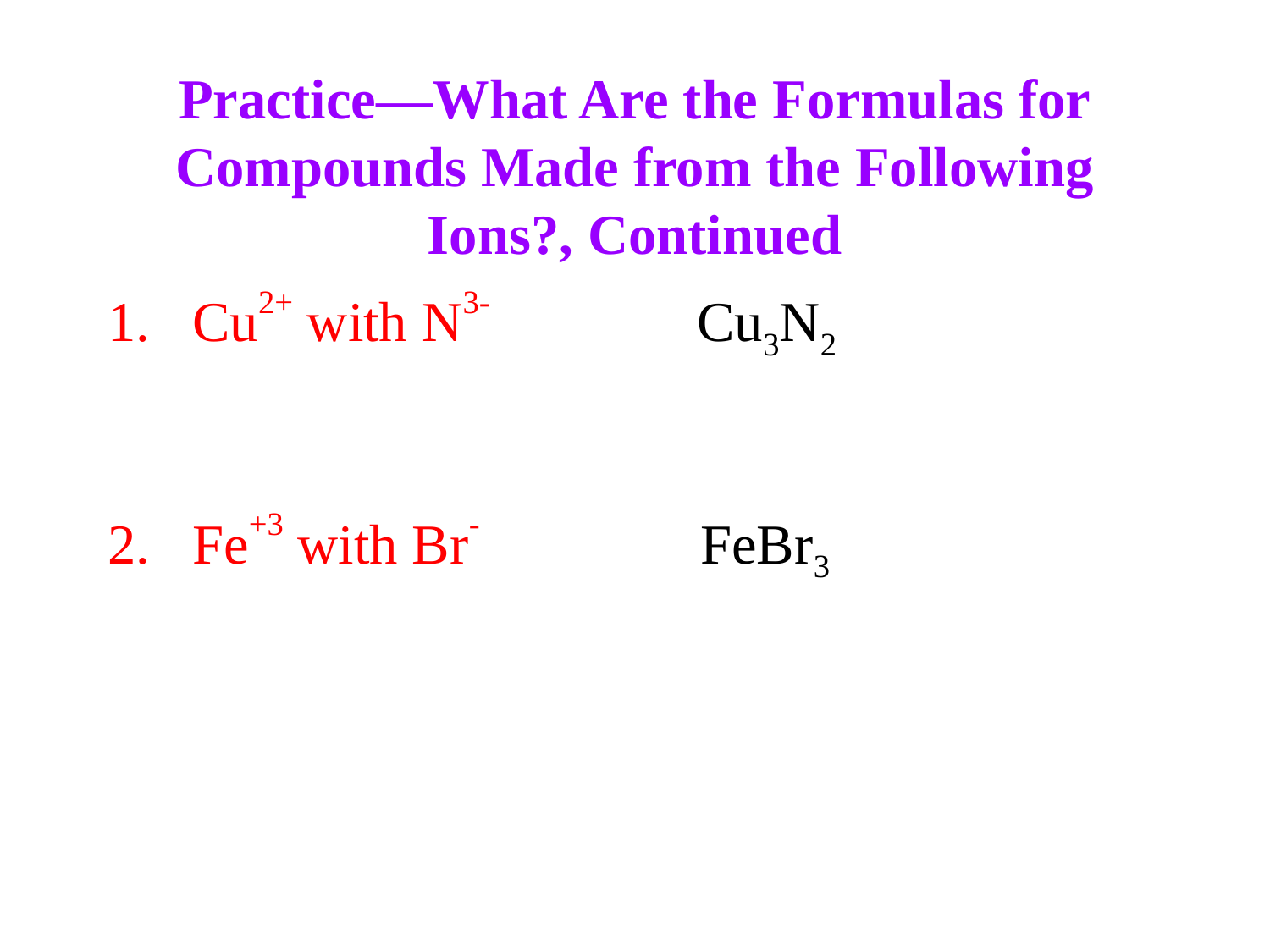

Practice—What Are the Formulas for Compounds Made from the Following Ions?, Continued
Cu2+ with N3-	               Cu3N2
Fe+3 with Br-		FeBr3